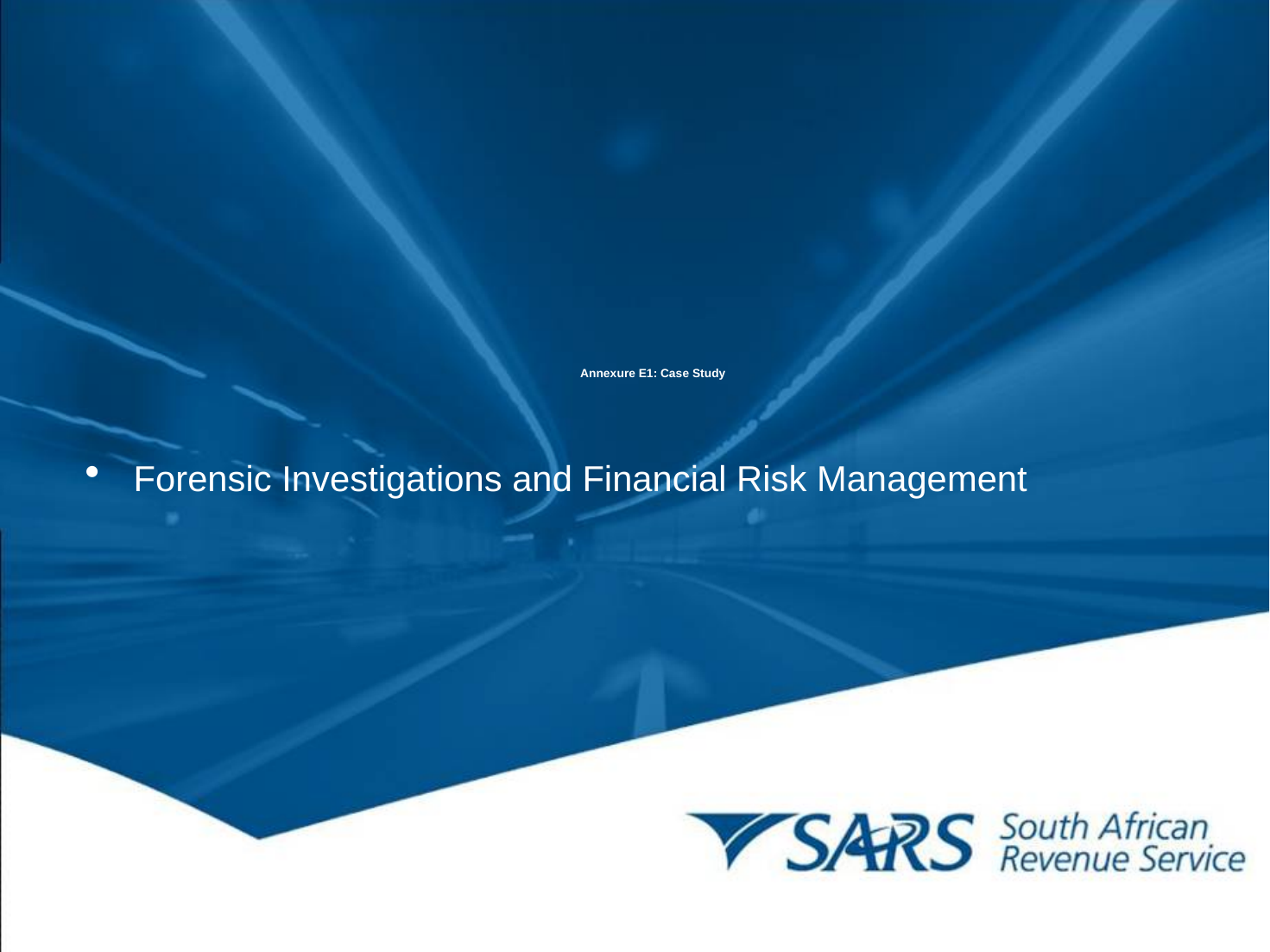

# Annexure E1: Case Study
Forensic Investigations and Financial Risk Management